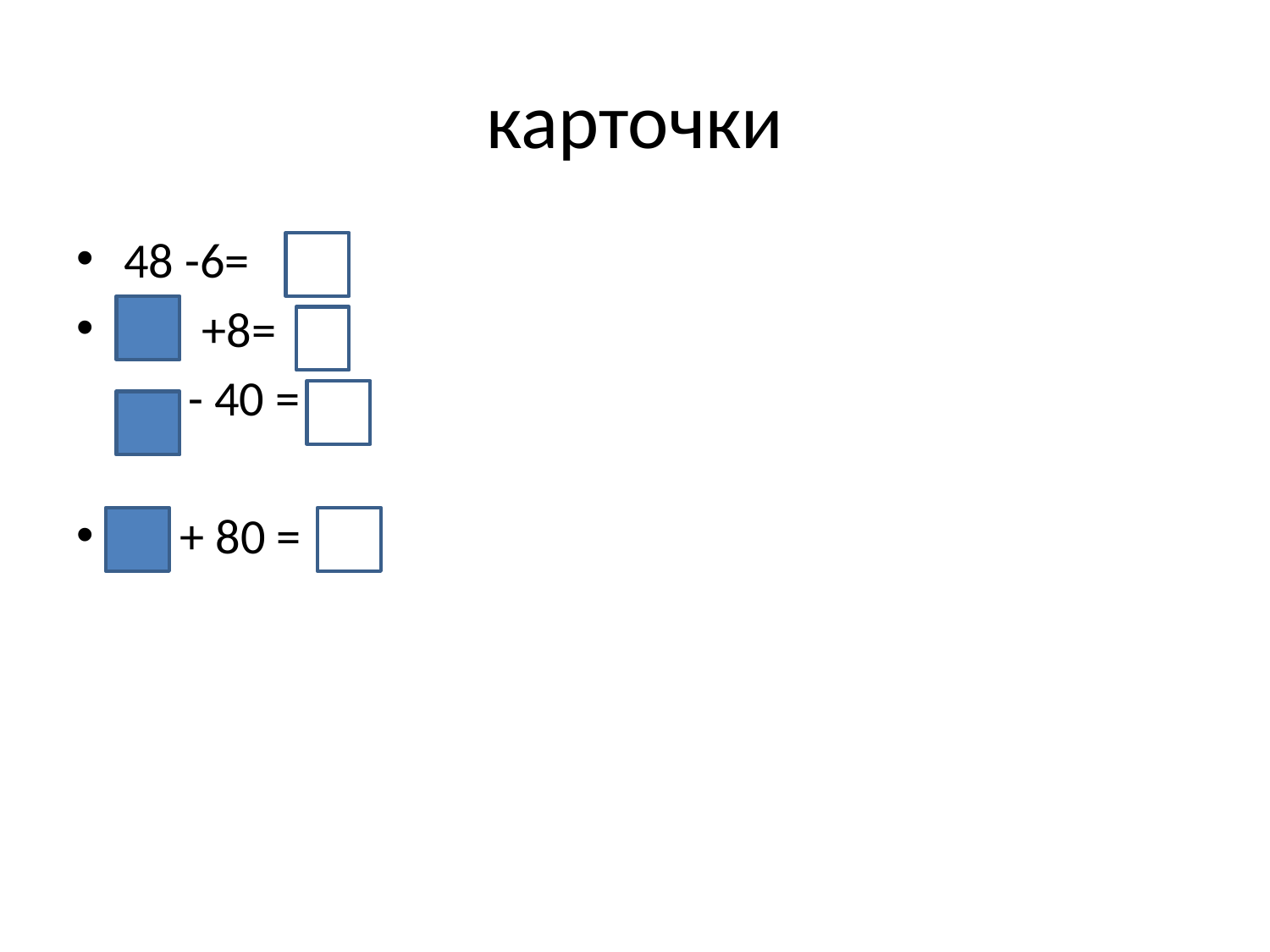

# карточки
48 -6=
       +8=
          - 40 =

     + 80 =